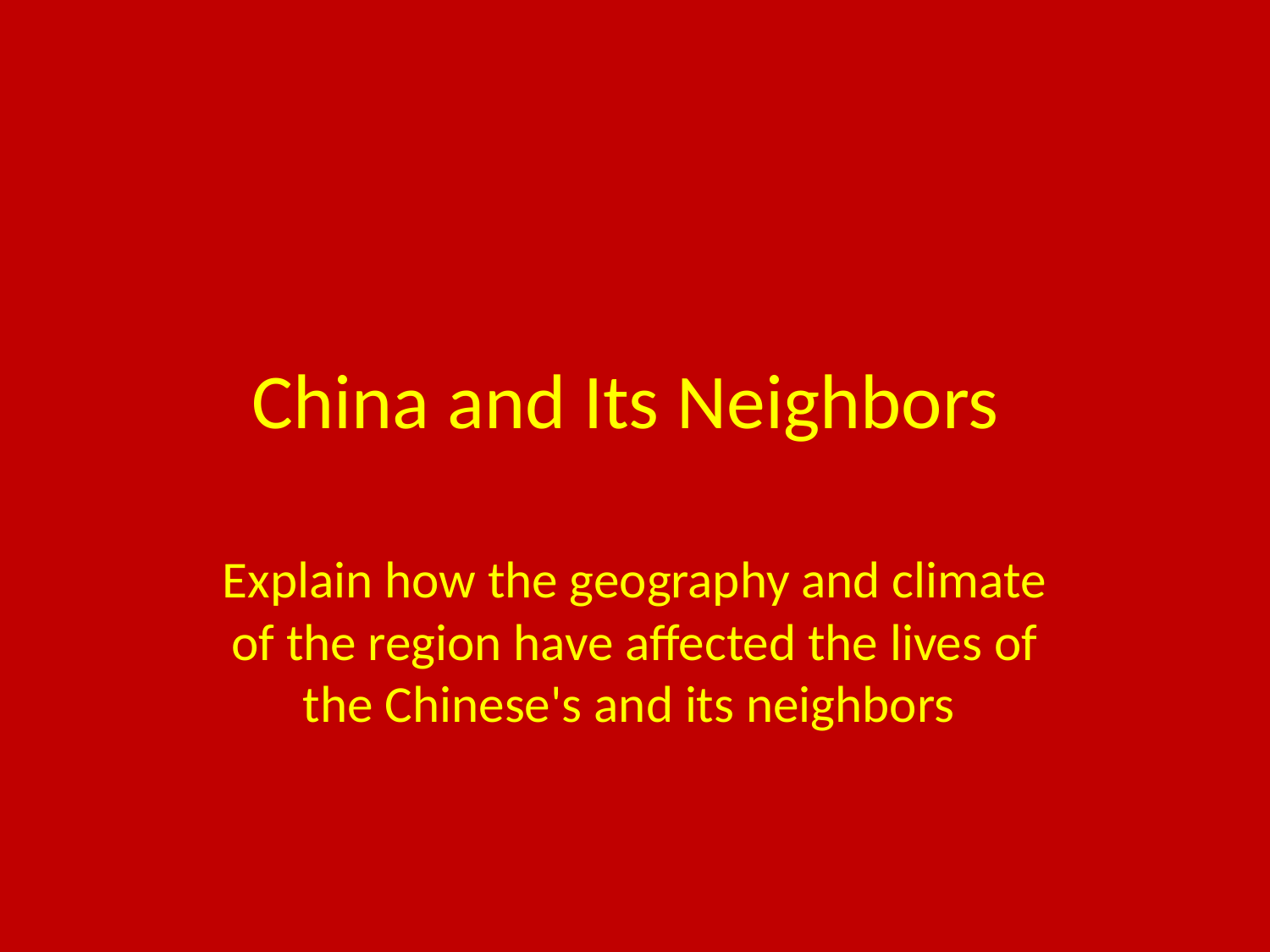

# China and Its Neighbors
Explain how the geography and climate of the region have affected the lives of the Chinese's and its neighbors